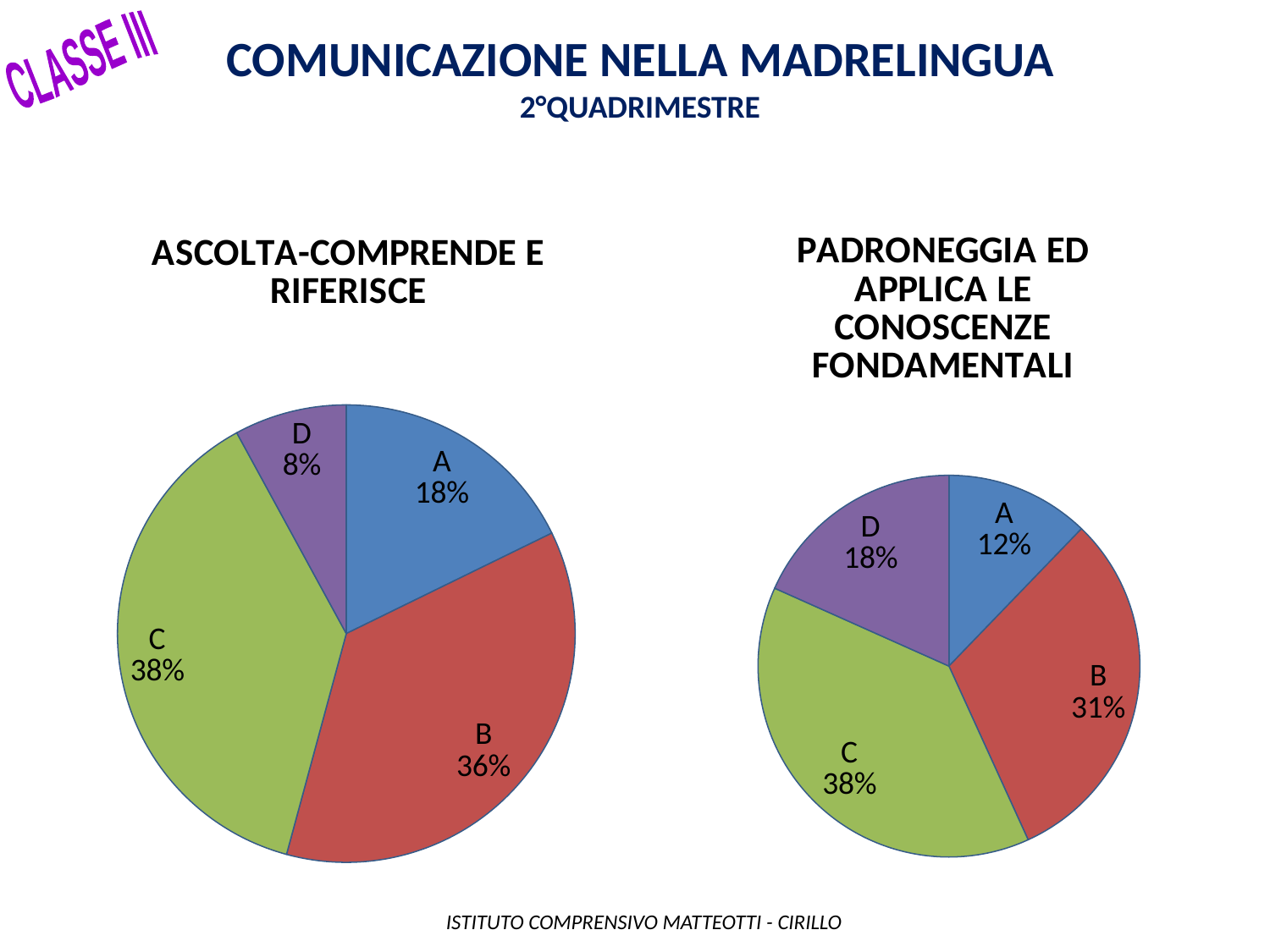

Comunicazione nella madrelingua
2°QUADRIMESTRE
CLASSE III

### Chart: PADRONEGGIA ED APPLICA LE CONOSCENZE FONDAMENTALI

| Category |  |
|---|---|
| A | 26.0 |
| B | 66.0 |
| C | 82.0 |
| D | 39.0 |

### Chart: ASCOLTA-COMPRENDE E RIFERISCE

| Category |  |
|---|---|
| A | 38.0 |
| B | 78.0 |
| C | 81.0 |
| D | 17.0 |
 ISTITUTO COMPRENSIVO MATTEOTTI - CIRILLO